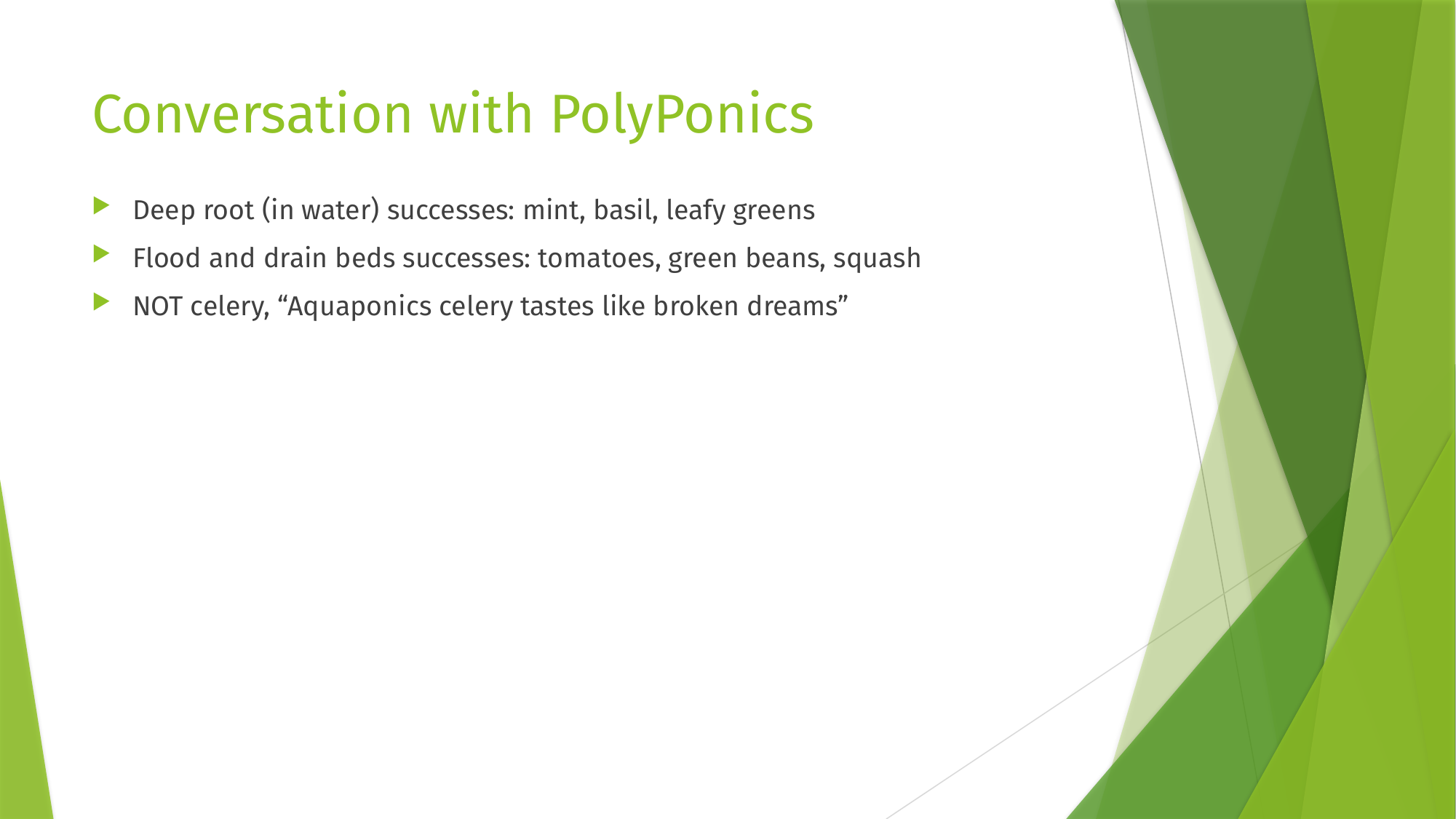

# Conversation with PolyPonics
Deep root (in water) successes: mint, basil, leafy greens
Flood and drain beds successes: tomatoes, green beans, squash
NOT celery, “Aquaponics celery tastes like broken dreams”